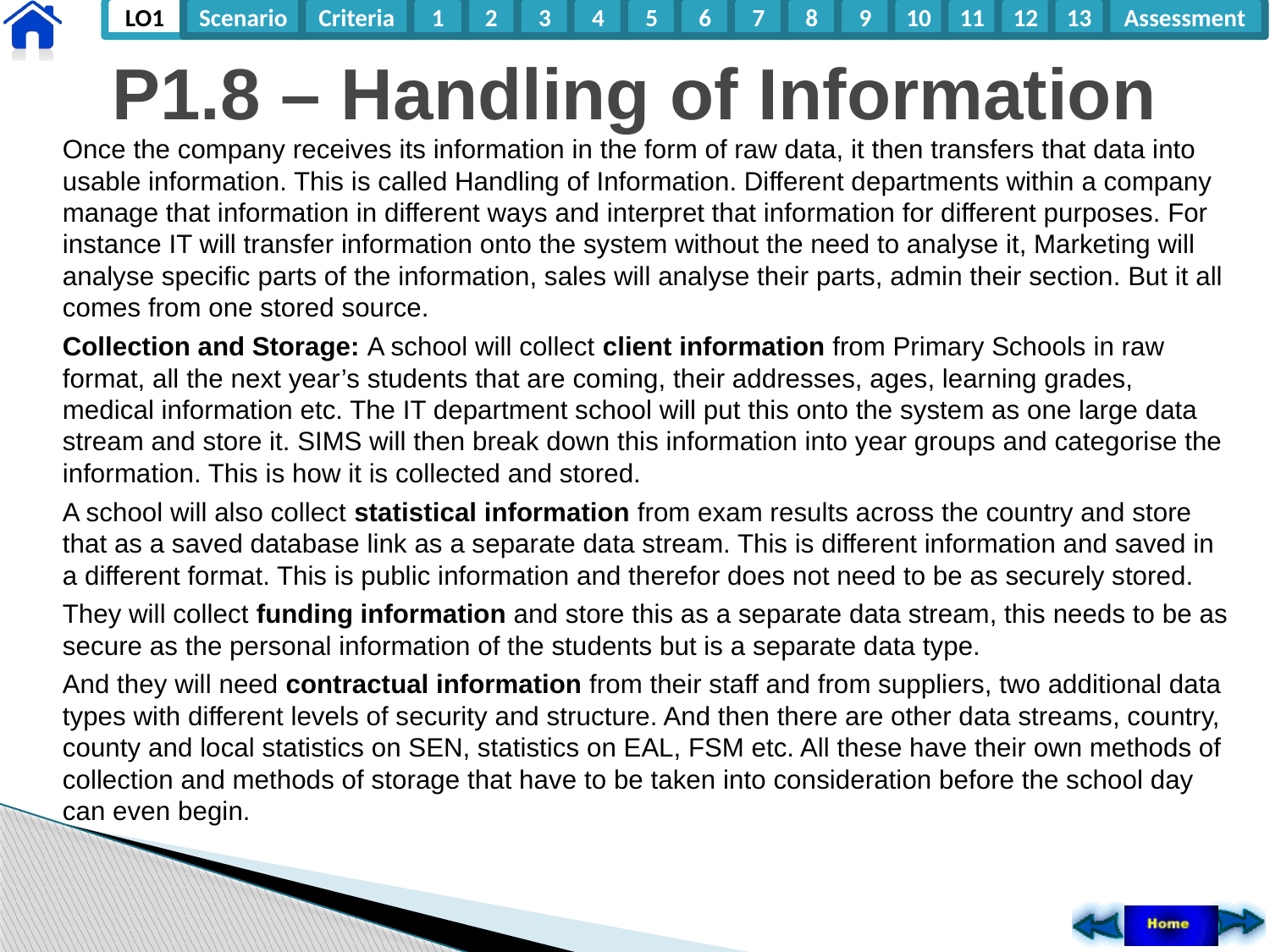

# P1.8 – Handling of Information
Once the company receives its information in the form of raw data, it then transfers that data into usable information. This is called Handling of Information. Different departments within a company manage that information in different ways and interpret that information for different purposes. For instance IT will transfer information onto the system without the need to analyse it, Marketing will analyse specific parts of the information, sales will analyse their parts, admin their section. But it all comes from one stored source.
Collection and Storage: A school will collect client information from Primary Schools in raw format, all the next year’s students that are coming, their addresses, ages, learning grades, medical information etc. The IT department school will put this onto the system as one large data stream and store it. SIMS will then break down this information into year groups and categorise the information. This is how it is collected and stored.
A school will also collect statistical information from exam results across the country and store that as a saved database link as a separate data stream. This is different information and saved in a different format. This is public information and therefor does not need to be as securely stored.
They will collect funding information and store this as a separate data stream, this needs to be as secure as the personal information of the students but is a separate data type.
And they will need contractual information from their staff and from suppliers, two additional data types with different levels of security and structure. And then there are other data streams, country, county and local statistics on SEN, statistics on EAL, FSM etc. All these have their own methods of collection and methods of storage that have to be taken into consideration before the school day can even begin.